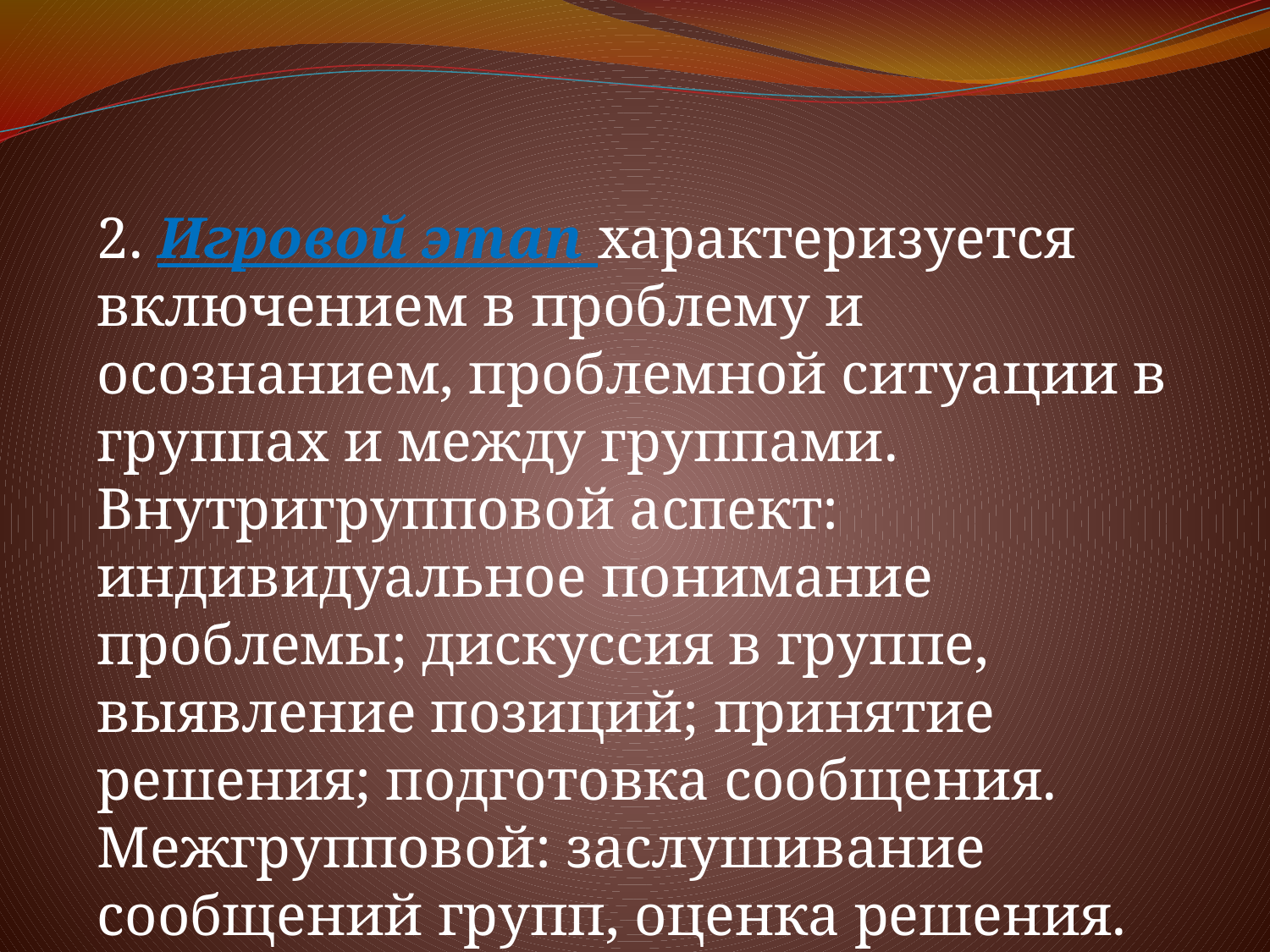

2. Игровой этап характеризуется включением в проблему и осознанием, проблемной ситуации в группах и между группами. Внутригрупповой аспект: индивидуальное понимание проблемы; дискуссия в группе, выявление позиций; принятие решения; подготовка сообщения. Межгрупповой: заслушивание сообщений групп, оценка решения.